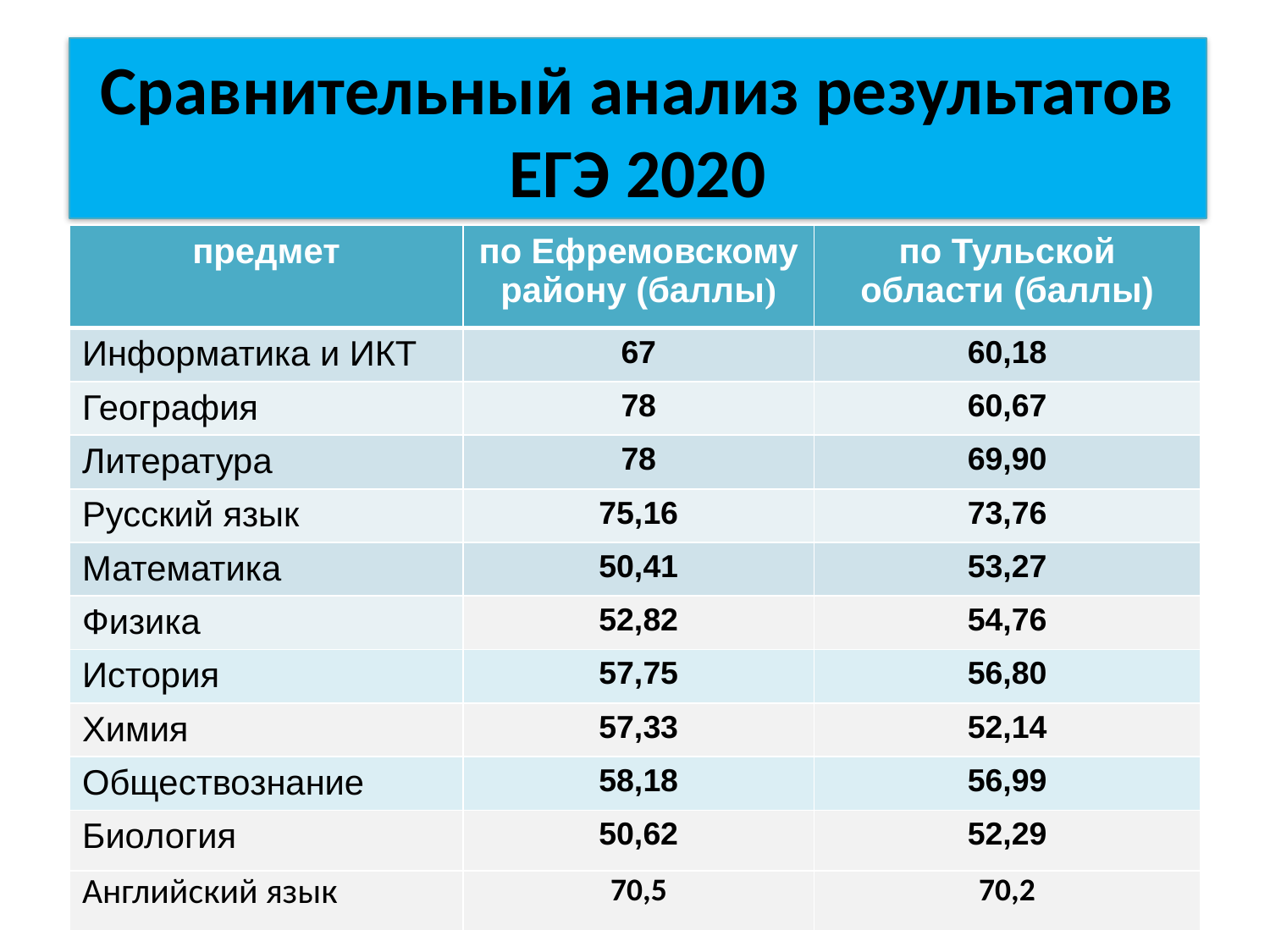

# Сравнительный анализ результатов ЕГЭ 2020
| предмет | по Ефремовскому району (баллы) | по Тульской области (баллы) |
| --- | --- | --- |
| Информатика и ИКТ | 67 | 60,18 |
| География | 78 | 60,67 |
| Литература | 78 | 69,90 |
| Русский язык | 75,16 | 73,76 |
| Математика | 50,41 | 53,27 |
| Физика | 52,82 | 54,76 |
| История | 57,75 | 56,80 |
| Химия | 57,33 | 52,14 |
| Обществознание | 58,18 | 56,99 |
| Биология | 50,62 | 52,29 |
| Английский язык | 70,5 | 70,2 |